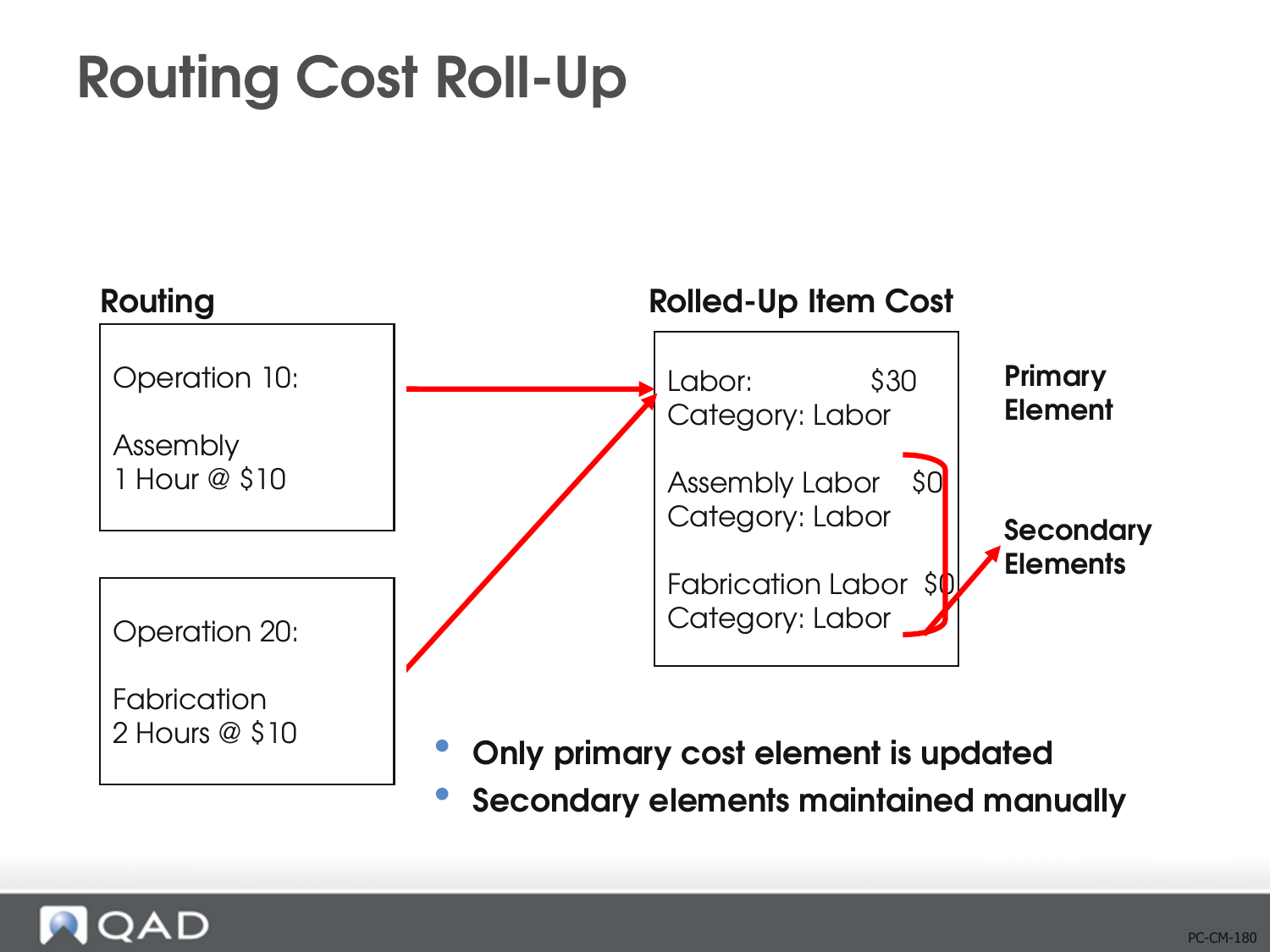

# Routing Cost Roll-Up
Routing
Rolled-Up Item Cost
Operation 10:

Assembly
1 Hour @ $10
Labor:               $30
Category: Labor

Assembly Labor    $0
Category: Labor

Fabrication Labor  $0
Category: Labor
Primary Element

Secondary Elements

Operation 20:

Fabrication
2 Hours @ $10
 Only primary cost element is updated
 Secondary elements maintained manually
PC-CM-180